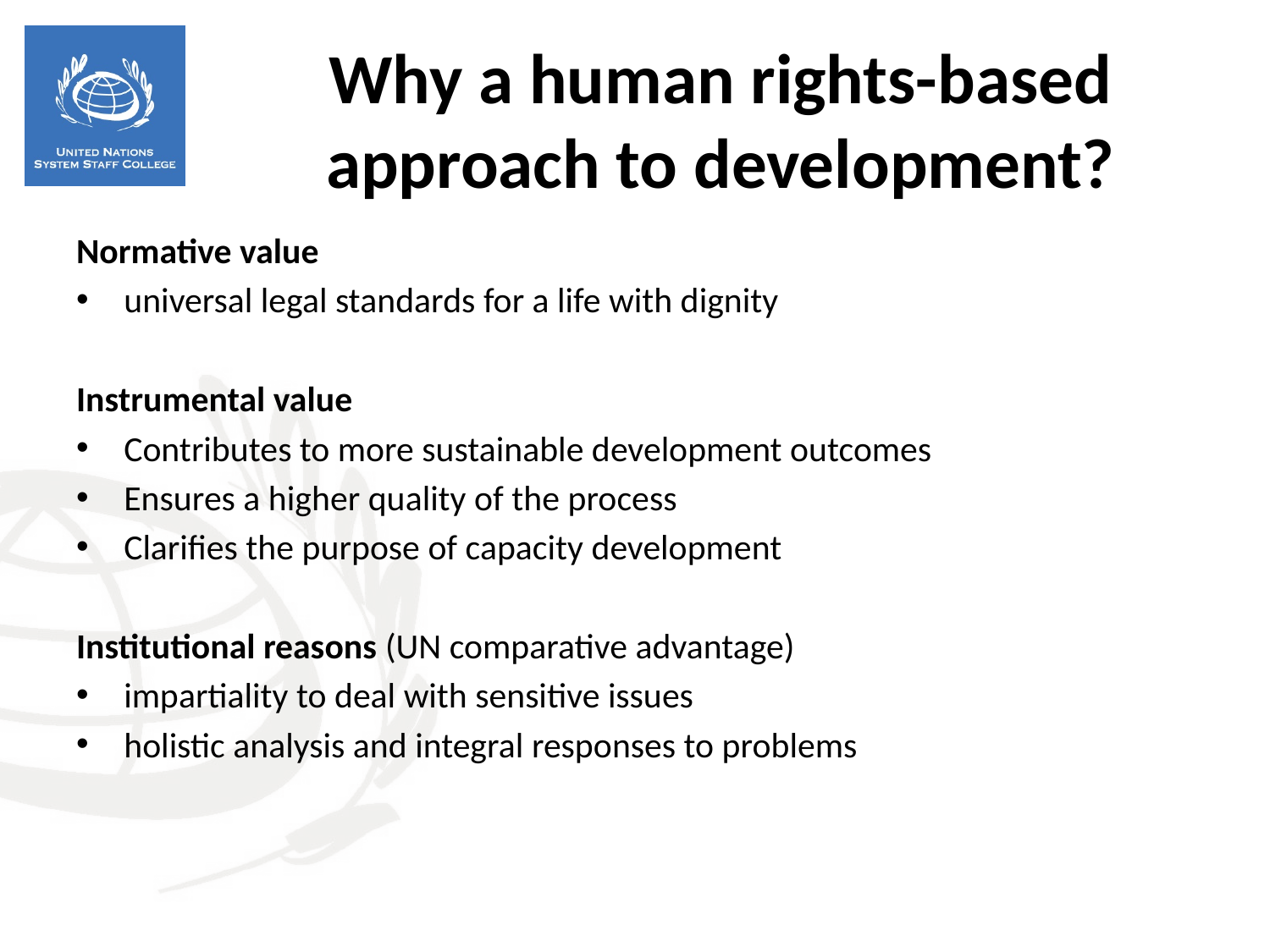

Normative value
universal legal standards for a life with dignity

Instrumental value
Contributes to more sustainable development outcomes
Ensures a higher quality of the process
Clarifies the purpose of capacity development

Institutional reasons (UN comparative advantage)
impartiality to deal with sensitive issues
holistic analysis and integral responses to problems
Why a human rights-based approach to development?